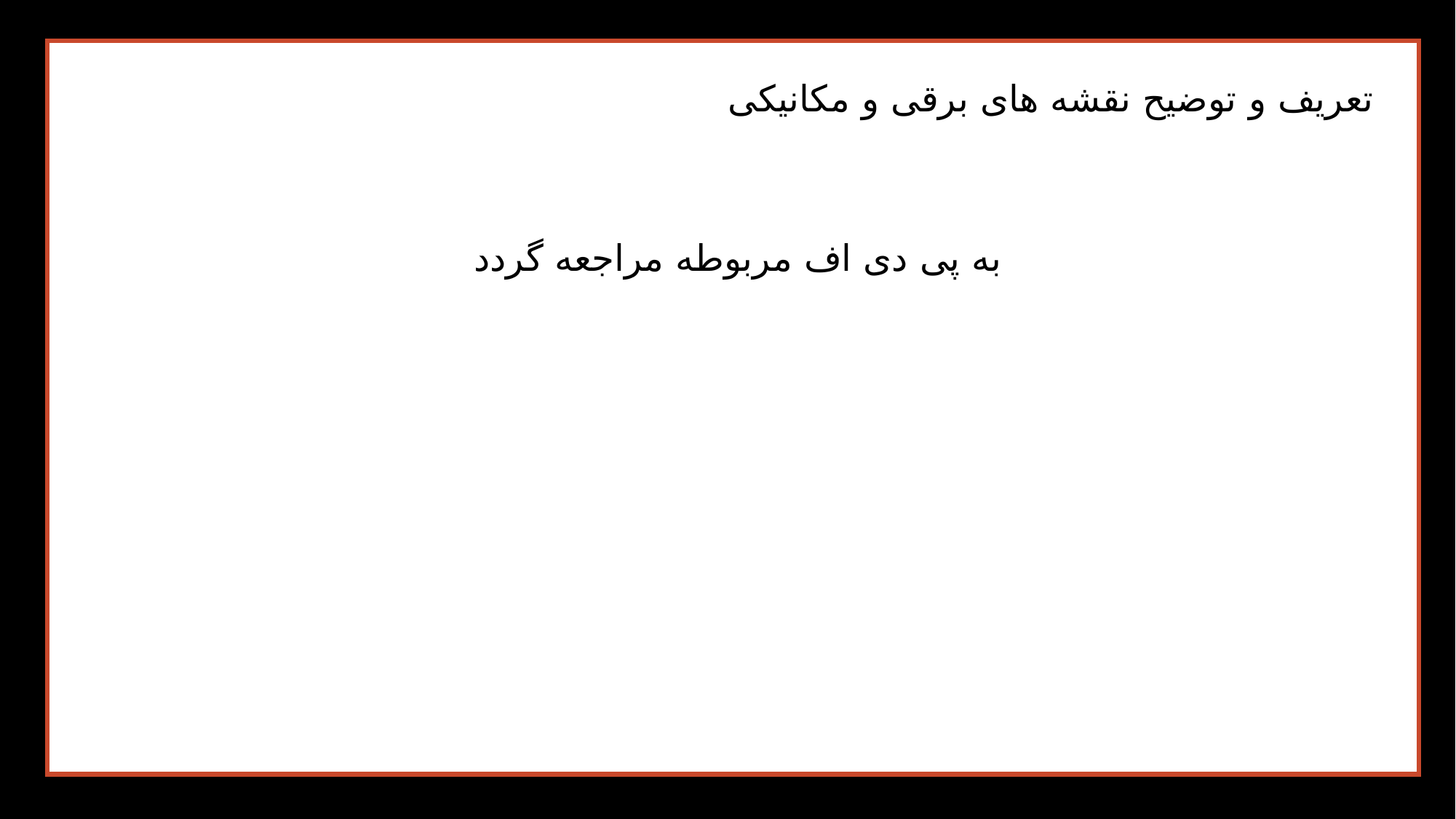

تعریف و توضیح نقشه های برقی و مکانیکی
به پی دی اف مربوطه مراجعه گردد